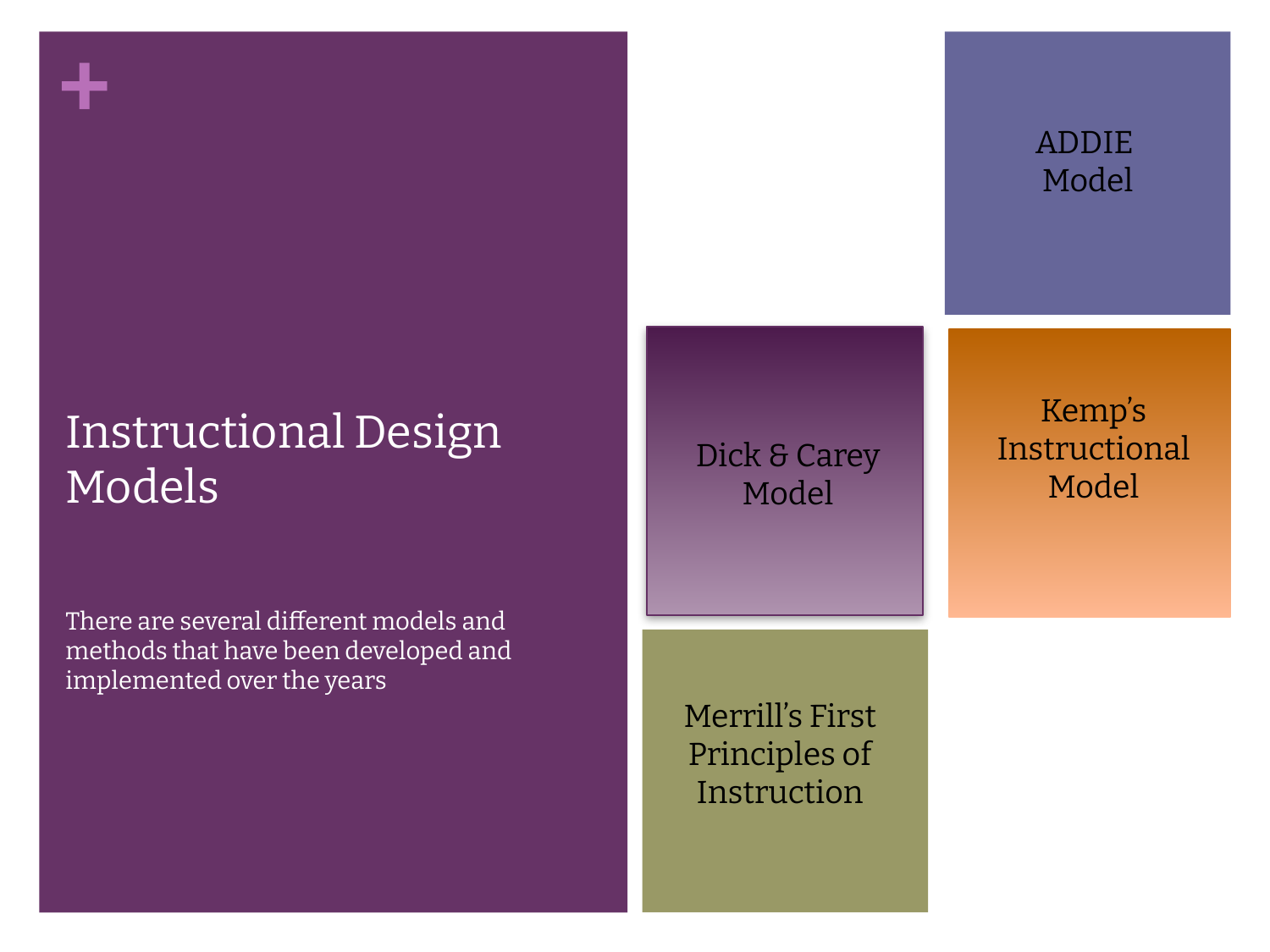

ADDIE
Model

# Instructional Design Models
Kemp’s Instructional
Model
Dick & Carey
Model

There are several different models and methods that have been developed and implemented over the years
Merrill’s First Principles of Instruction